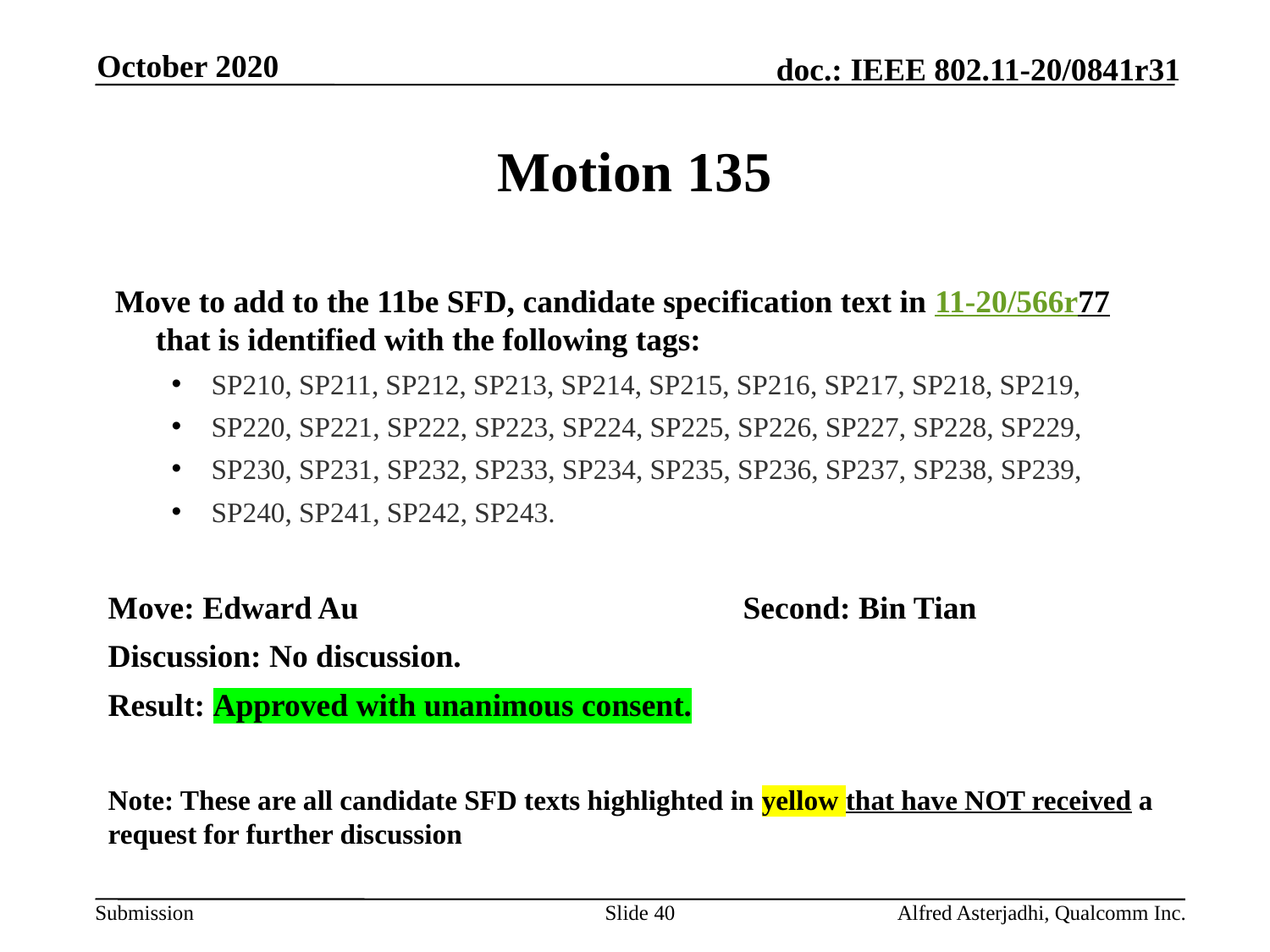

October 2020
# Motion 135
 Move to add to the 11be SFD, candidate specification text in 11-20/566r77 that is identified with the following tags:
SP210, SP211, SP212, SP213, SP214, SP215, SP216, SP217, SP218, SP219,
SP220, SP221, SP222, SP223, SP224, SP225, SP226, SP227, SP228, SP229,
SP230, SP231, SP232, SP233, SP234, SP235, SP236, SP237, SP238, SP239,
SP240, SP241, SP242, SP243.

Move: Edward Au				Second: Bin Tian
Discussion: No discussion.
Result: Approved with unanimous consent.

Note: These are all candidate SFD texts highlighted in yellow that have NOT received a request for further discussion

Slide 40
Alfred Asterjadhi, Qualcomm Inc.